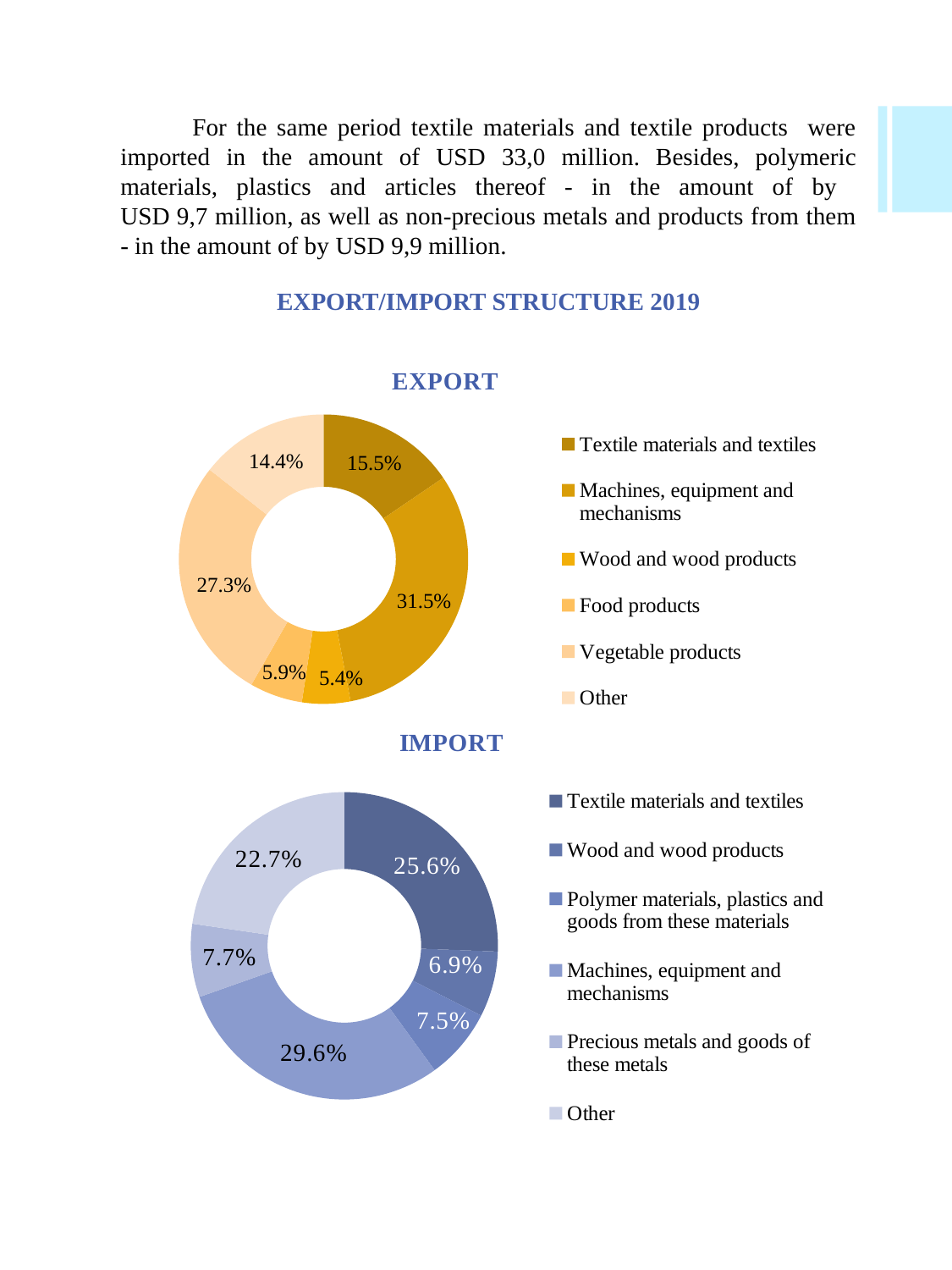

For the same period textile materials and textile products  were imported in the amount of USD 33,0 million. Besides, polymeric materials, plastics and articles thereof - in the amount of by
USD 9,7 million, as well as non-precious metals and products from them - in the amount of by USD 9,9 million.
# EXPORT/IMPORT STRUCTURE 2019

### Chart: EXPORT

| Category | Export |
|---|---|
| Textile materials and textiles | 0.155 |
| Machines, equipment and mechanisms | 0.315 |
| Wood and wood products | 0.054 |
| Food products | 0.059 |
| Vegetable products | 0.273 |
| Other | 0.144 |

### Chart: IMPORT

| Category | Import |
|---|---|
| Textile materials and textiles | 0.256 |
| Wood and wood products | 0.069 |
| Polymer materials, plastics and goods from these materials | 0.075 |
| Machines, equipment and mechanisms | 0.296 |
| Precious metals and goods of these metals | 0.077 |
| Other | 0.227 |